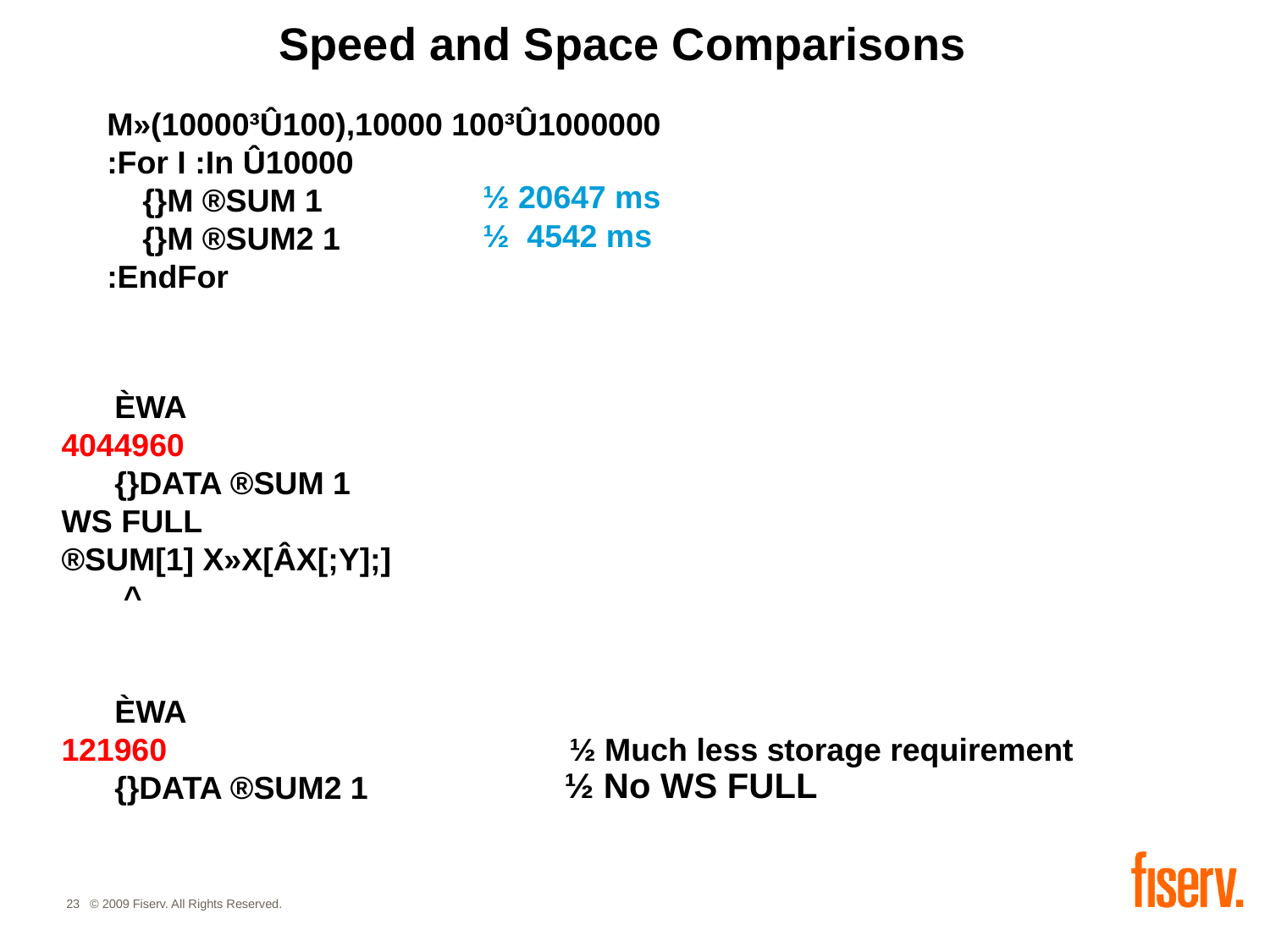

# Speed and Space Comparisons
M»(10000³Û100),10000 100³Û1000000
:For I :In Û10000
    {}M ®SUM 1
    {}M ®SUM2 1
:EndFor

½ 20647 ms
½  4542 ms
      ÈWA
4044960
      {}DATA ®SUM 1
WS FULL
®SUM[1] X»X[ÂX[;Y];]
       ^

      ÈWA
121960				½ Much less storage requirement
      {}DATA ®SUM2 1
½ No WS FULL